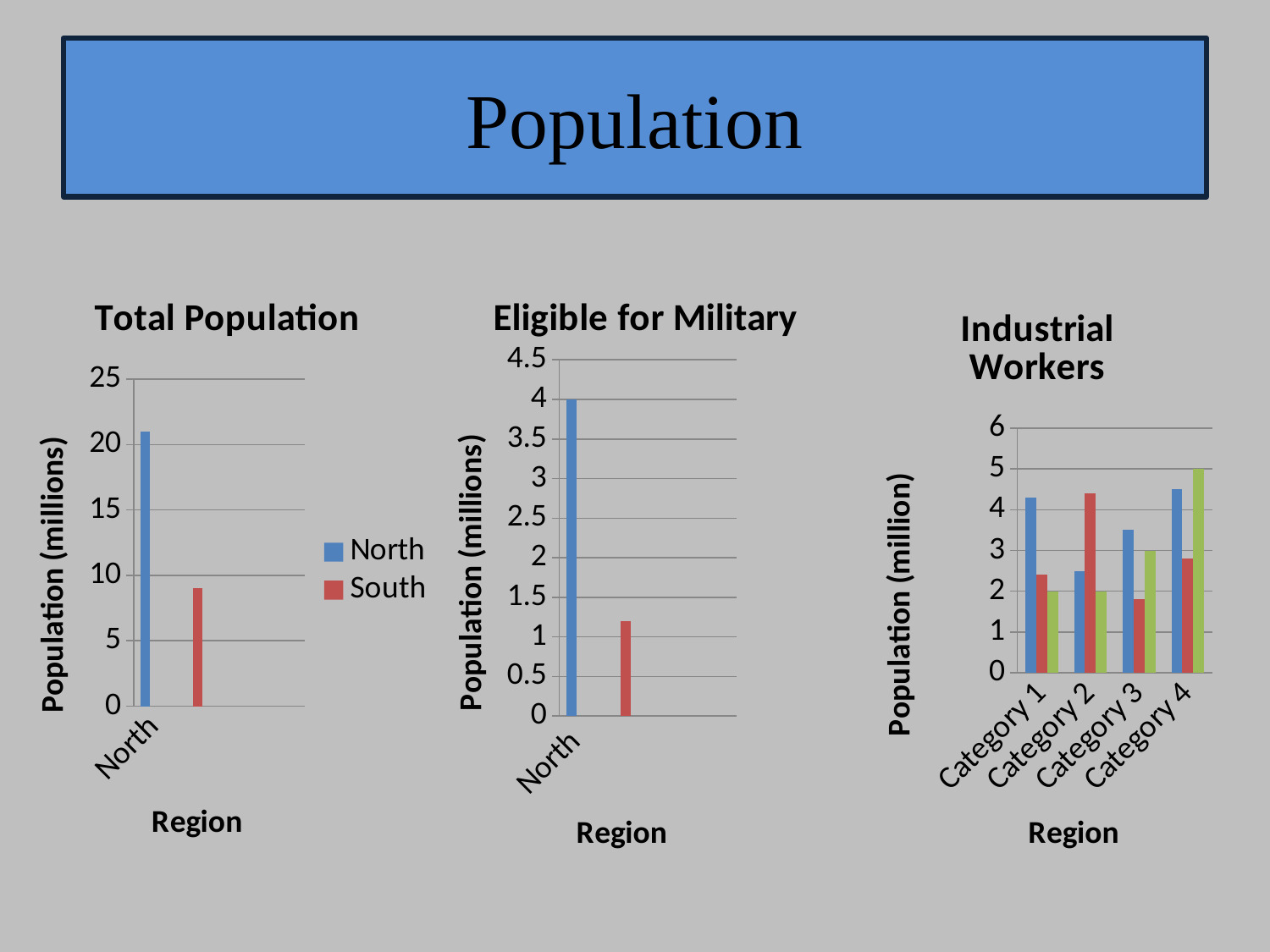

# Population

### Chart: Total Population

| Category | North | South | Column1 |
|---|---|---|---|
| North | 21.0 | None | None |
| South | None | 9.0 | None |

### Chart: Eligible for Military

| Category | Column3 | Column2 | Column1 |
|---|---|---|---|
| North  | 4.0 | None | None |
| South | None | 1.2 | None |

### Chart: Industrial Workers

| Category | Series 1 | Series 2 | Series 3 |
|---|---|---|---|
| Category 1 | 4.3 | 2.4 | 2.0 |
| Category 2 | 2.5 | 4.4 | 2.0 |
| Category 3 | 3.5 | 1.8 | 3.0 |
| Category 4 | 4.5 | 2.8 | 5.0 |